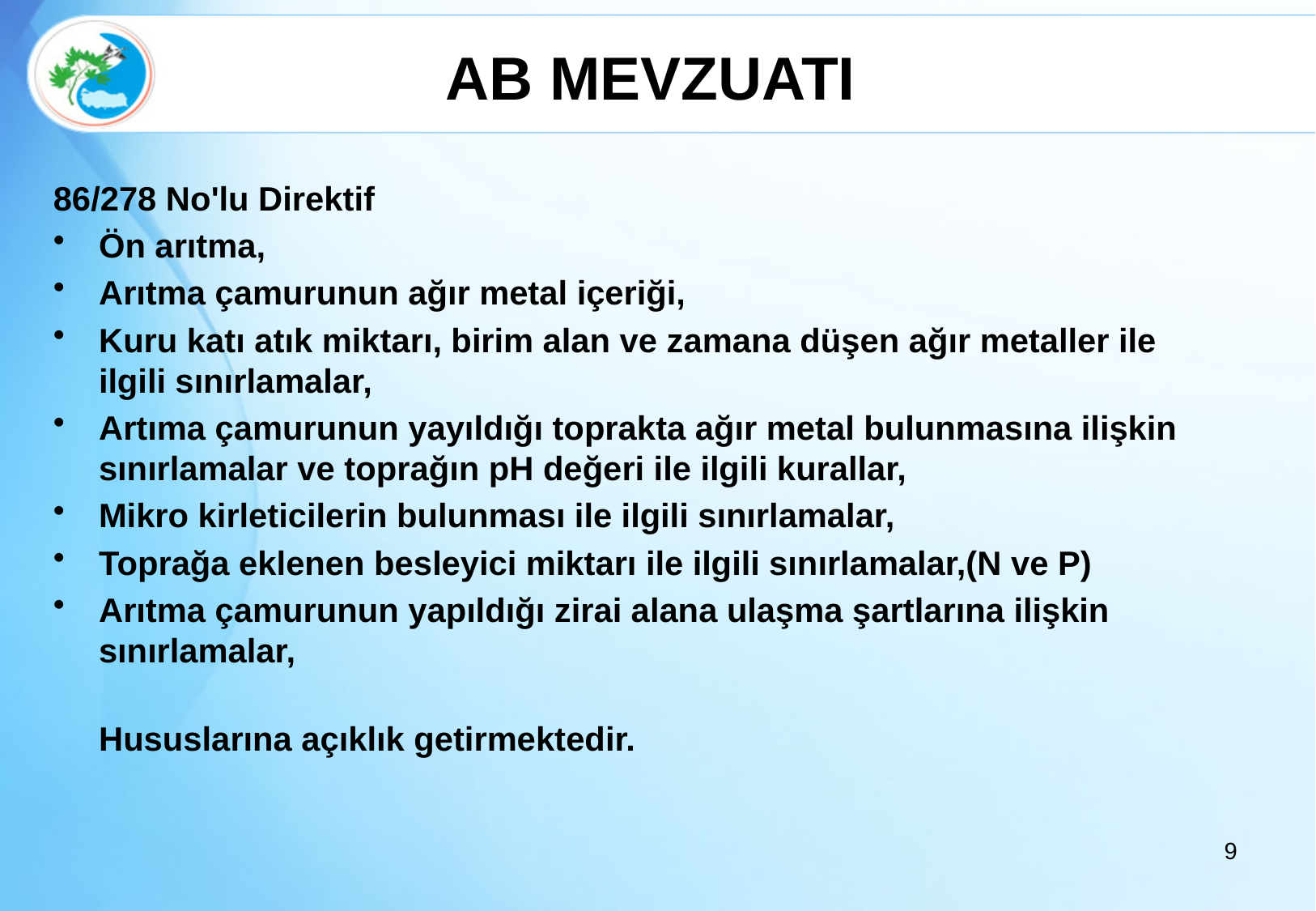

# AB MEVZUATI
86/278 No'lu Direktif
Ön arıtma,
Arıtma çamurunun ağır metal içeriği,
Kuru katı atık miktarı, birim alan ve zamana düşen ağır metaller ile ilgili sınırlamalar,
Artıma çamurunun yayıldığı toprakta ağır metal bulunmasına ilişkin sınırlamalar ve toprağın pH değeri ile ilgili kurallar,
Mikro kirleticilerin bulunması ile ilgili sınırlamalar,
Toprağa eklenen besleyici miktarı ile ilgili sınırlamalar,(N ve P)
Arıtma çamurunun yapıldığı zirai alana ulaşma şartlarına ilişkin sınırlamalar,
Hususlarına açıklık getirmektedir.

9